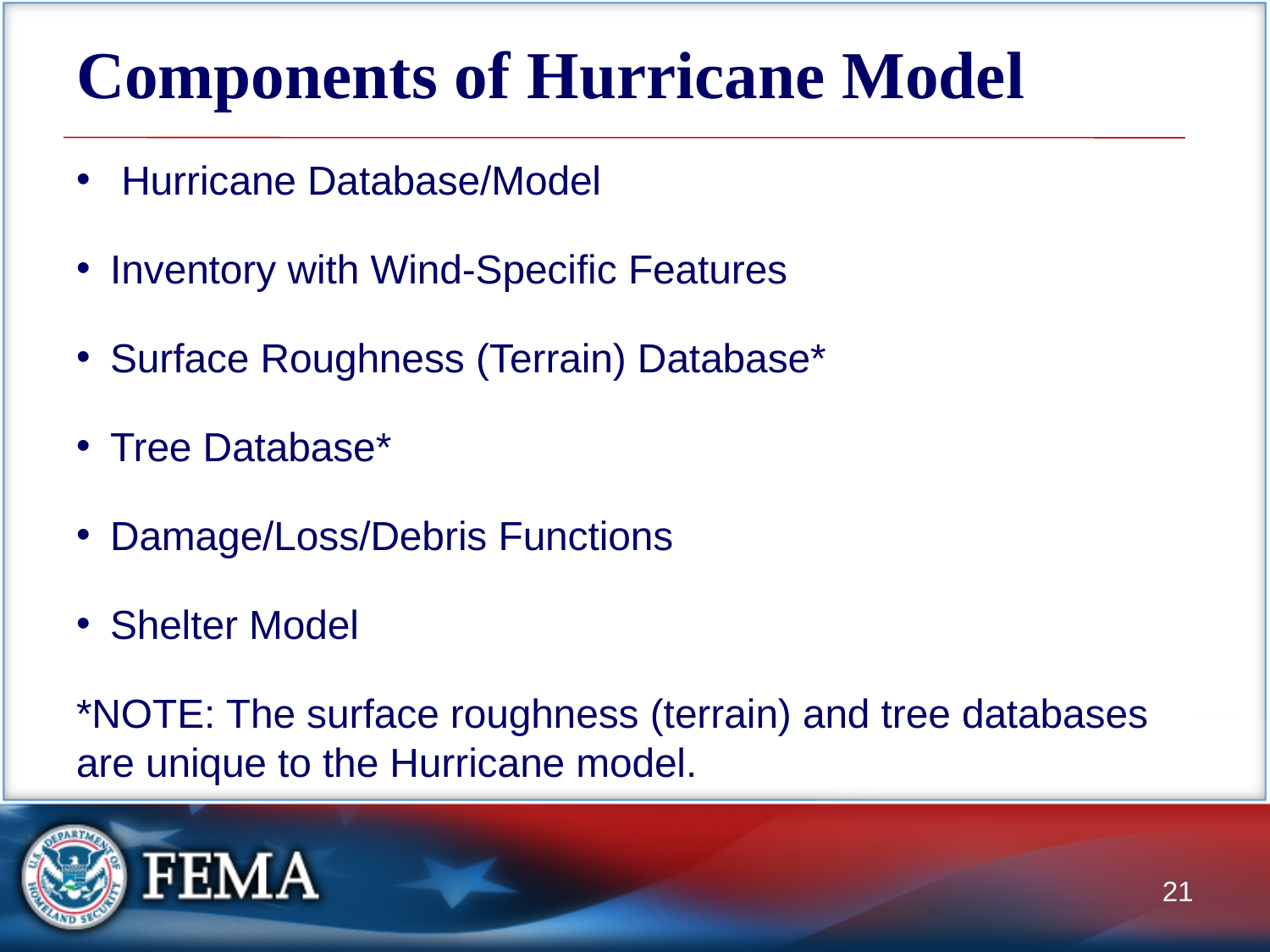

# Components of Hurricane Model
 Hurricane Database/Model
Inventory with Wind-Specific Features
Surface Roughness (Terrain) Database*
Tree Database*
Damage/Loss/Debris Functions
Shelter Model
*NOTE: The surface roughness (terrain) and tree databases are unique to the Hurricane model.
21